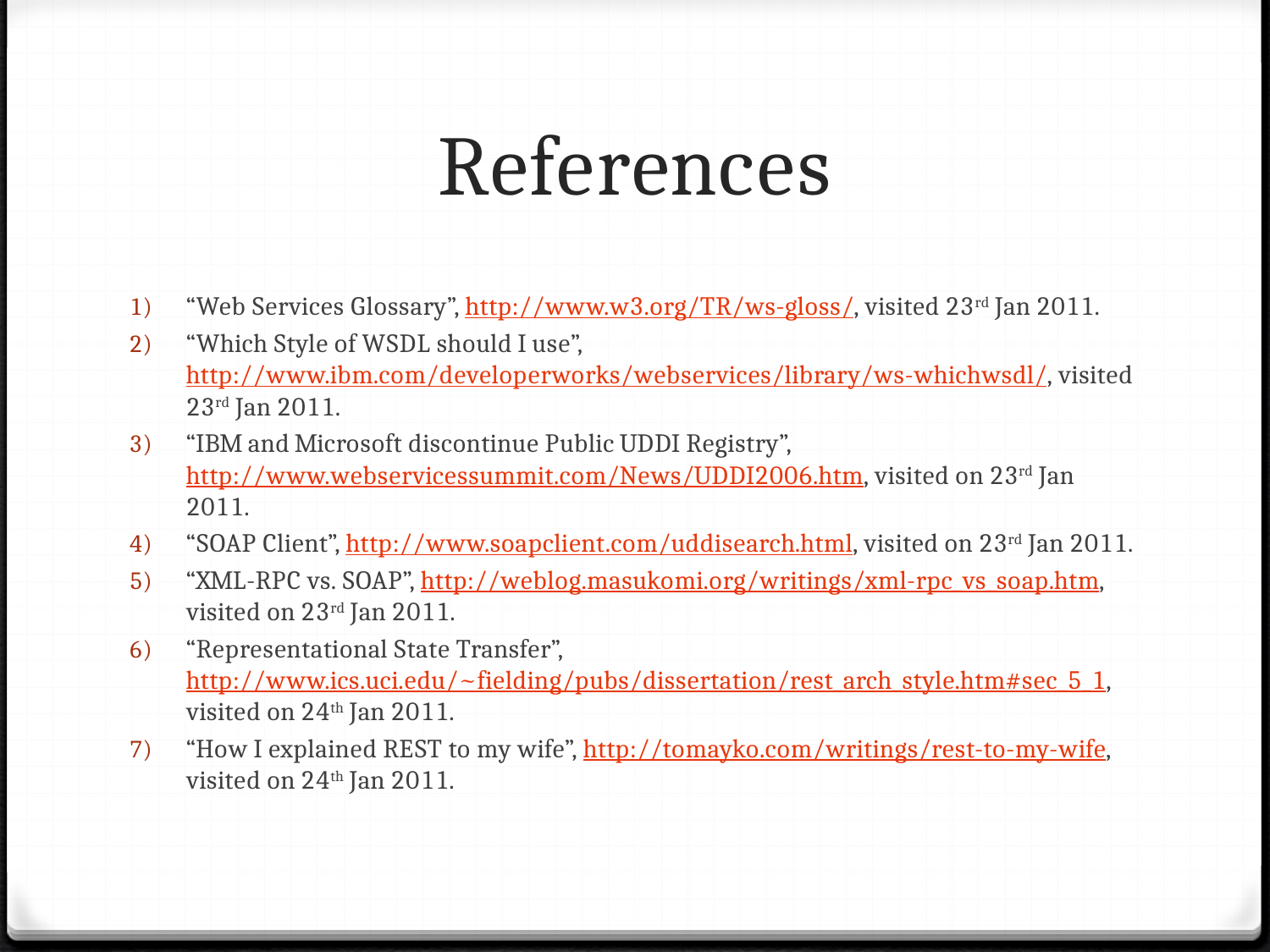

# References
“Web Services Glossary”, http://www.w3.org/TR/ws-gloss/, visited 23rd Jan 2011.
“Which Style of WSDL should I use”, http://www.ibm.com/developerworks/webservices/library/ws-whichwsdl/, visited 23rd Jan 2011.
“IBM and Microsoft discontinue Public UDDI Registry”, http://www.webservicessummit.com/News/UDDI2006.htm, visited on 23rd Jan 2011.
“SOAP Client”, http://www.soapclient.com/uddisearch.html, visited on 23rd Jan 2011.
“XML-RPC vs. SOAP”, http://weblog.masukomi.org/writings/xml-rpc_vs_soap.htm, visited on 23rd Jan 2011.
“Representational State Transfer”, http://www.ics.uci.edu/~fielding/pubs/dissertation/rest_arch_style.htm#sec_5_1,  visited on 24th Jan 2011.
“How I explained REST to my wife”, http://tomayko.com/writings/rest-to-my-wife, visited on 24th Jan 2011.